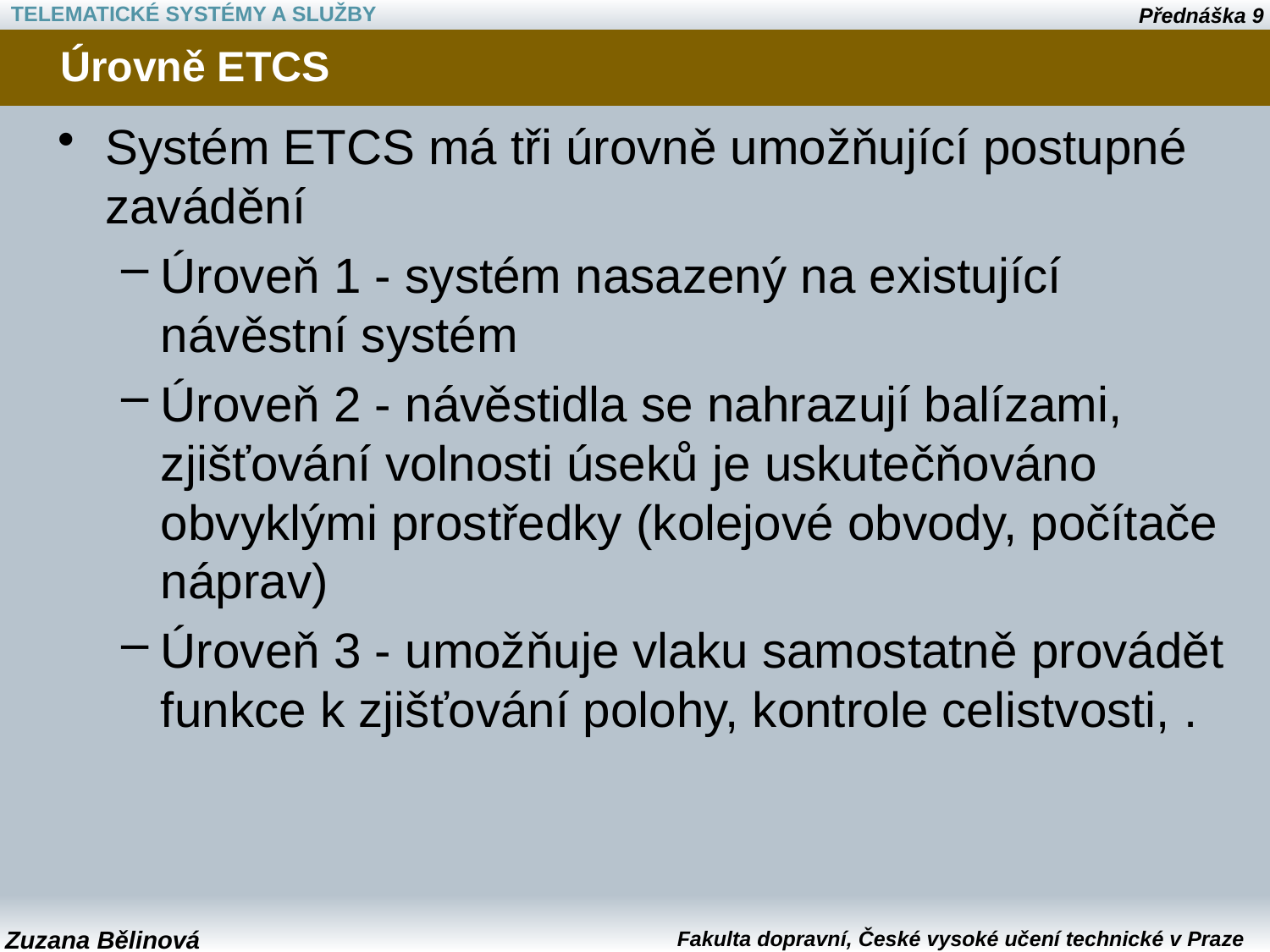

# Úrovně ETCS
Systém ETCS má tři úrovně umožňující postupné zavádění
Úroveň 1 - systém nasazený na existující návěstní systém
Úroveň 2 - návěstidla se nahrazují balízami, zjišťování volnosti úseků je uskutečňováno obvyklými prostředky (kolejové obvody, počítače náprav)
Úroveň 3 - umožňuje vlaku samostatně provádět funkce k zjišťování polohy, kontrole celistvosti, .